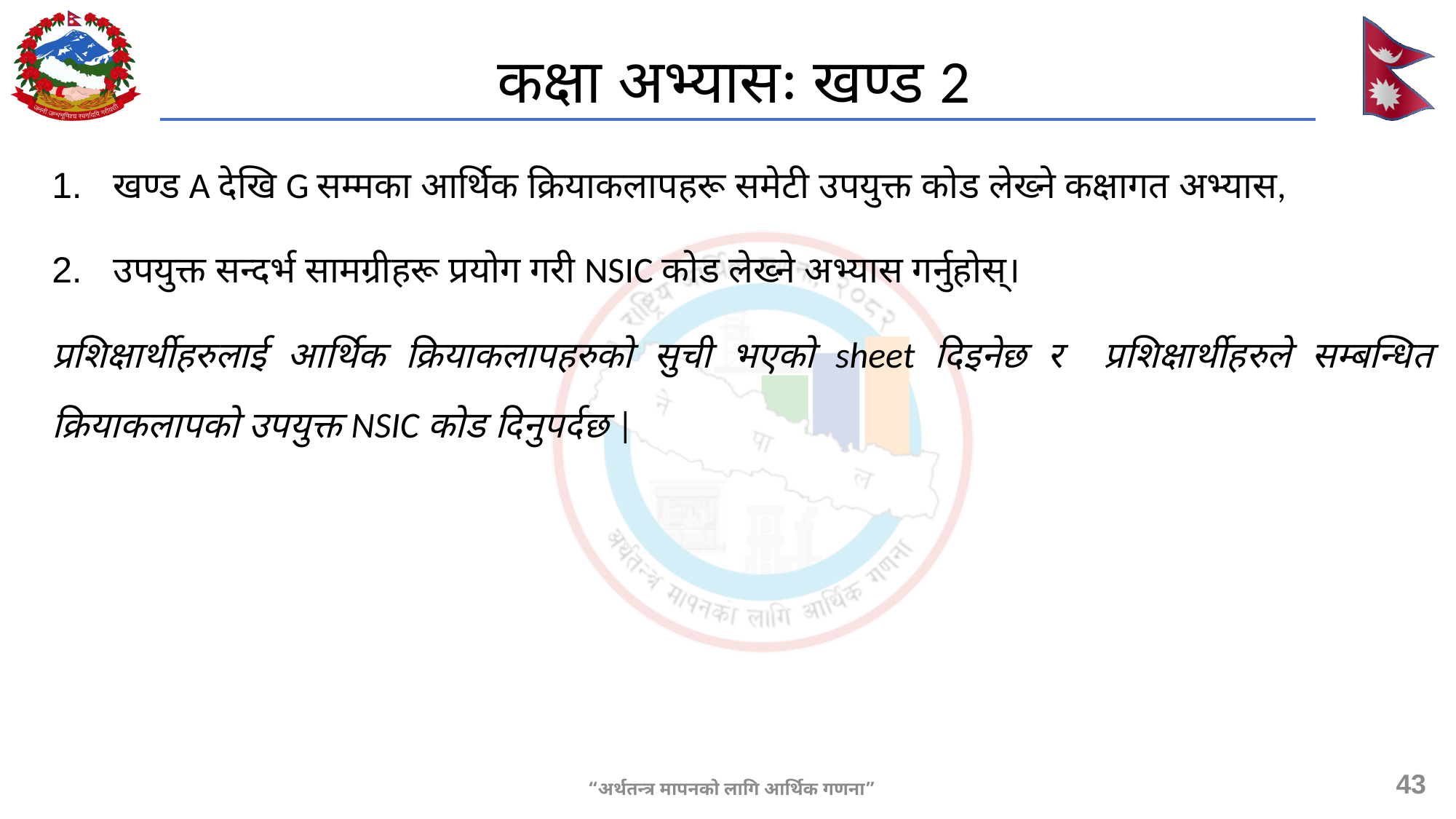

# कक्षा अभ्यासः खण्ड 2
खण्ड A देखि G सम्मका आर्थिक क्रियाकलापहरू समेटी उपयुक्त कोड लेख्ने कक्षागत अभ्यास,
उपयुक्त सन्दर्भ सामग्रीहरू प्रयोग गरी NSIC कोड लेख्ने अभ्यास गर्नुहोस्।
प्रशिक्षार्थीहरुलाई आर्थिक क्रियाकलापहरुको सुची भएको sheet दिइनेछ र  प्रशिक्षार्थीहरुले सम्बन्धित क्रियाकलापको उपयुक्त NSIC कोड दिनुपर्दछ |

43
“अर्थतन्त्र मापनको लागि आर्थिक गणना”